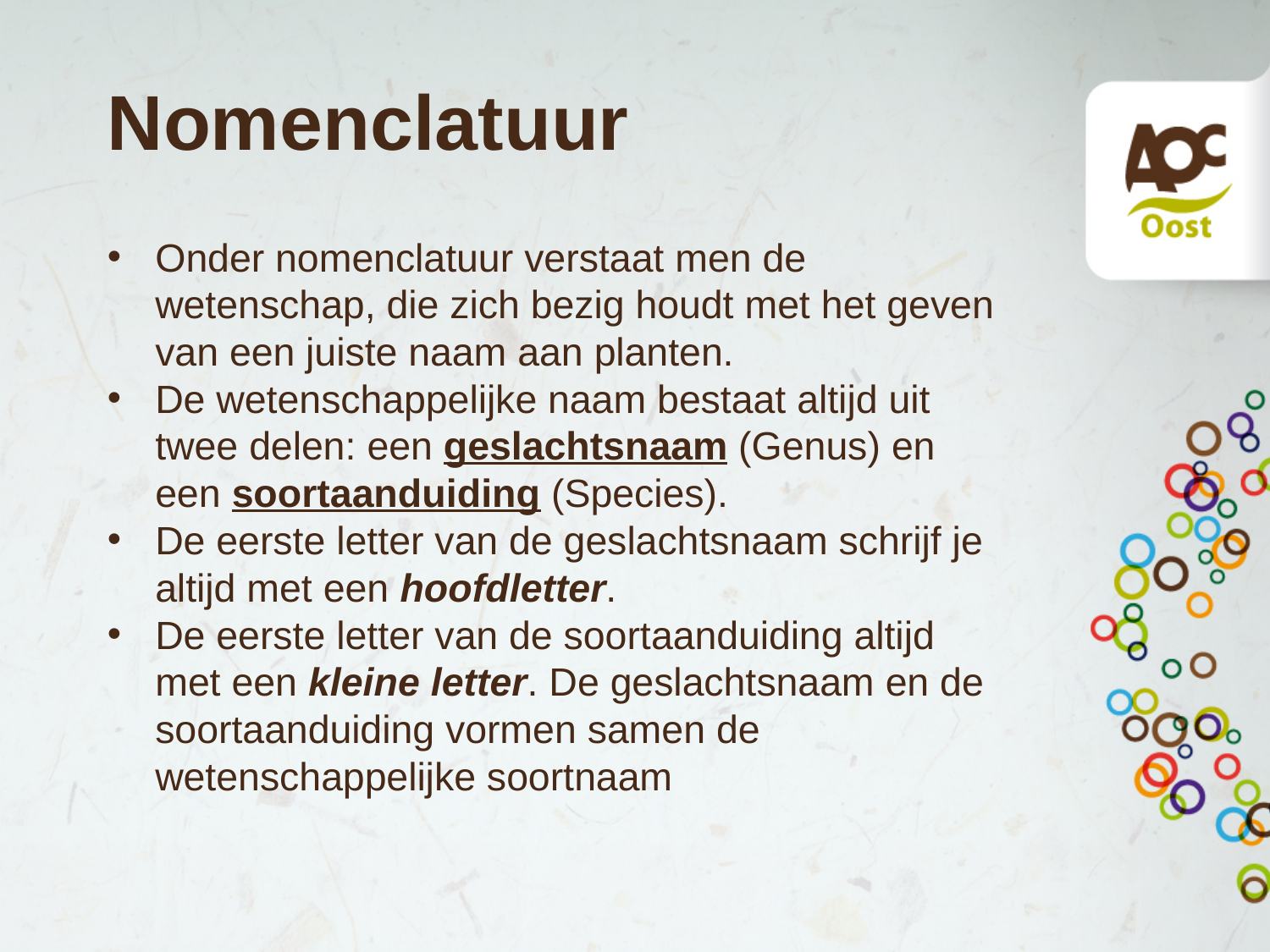

# Nomenclatuur
Onder nomenclatuur verstaat men de wetenschap, die zich bezig houdt met het geven van een juiste naam aan planten.
De wetenschappelijke naam bestaat altijd uit twee delen: een geslachtsnaam (Genus) en een soortaanduiding (Species).
De eerste letter van de geslachtsnaam schrijf je altijd met een hoofdletter.
De eerste letter van de soortaanduiding altijd met een kleine letter. De geslachtsnaam en de soortaanduiding vormen samen de      wetenschappelijke soortnaam